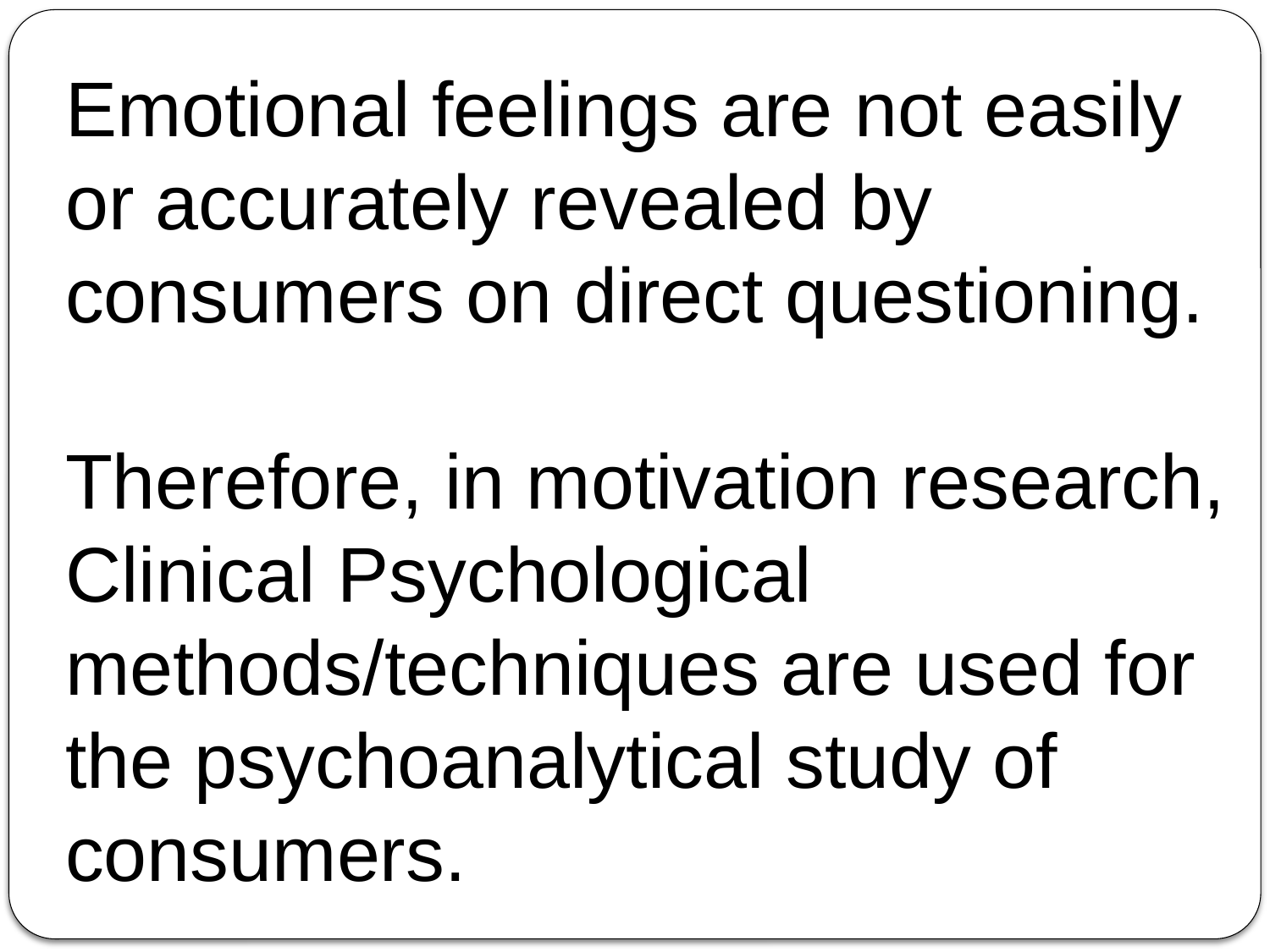

Emotional feelings are not easily or accurately revealed by consumers on direct questioning.

Therefore, in motivation research, Clinical Psychological methods/techniques are used for the psychoanalytical study of consumers.